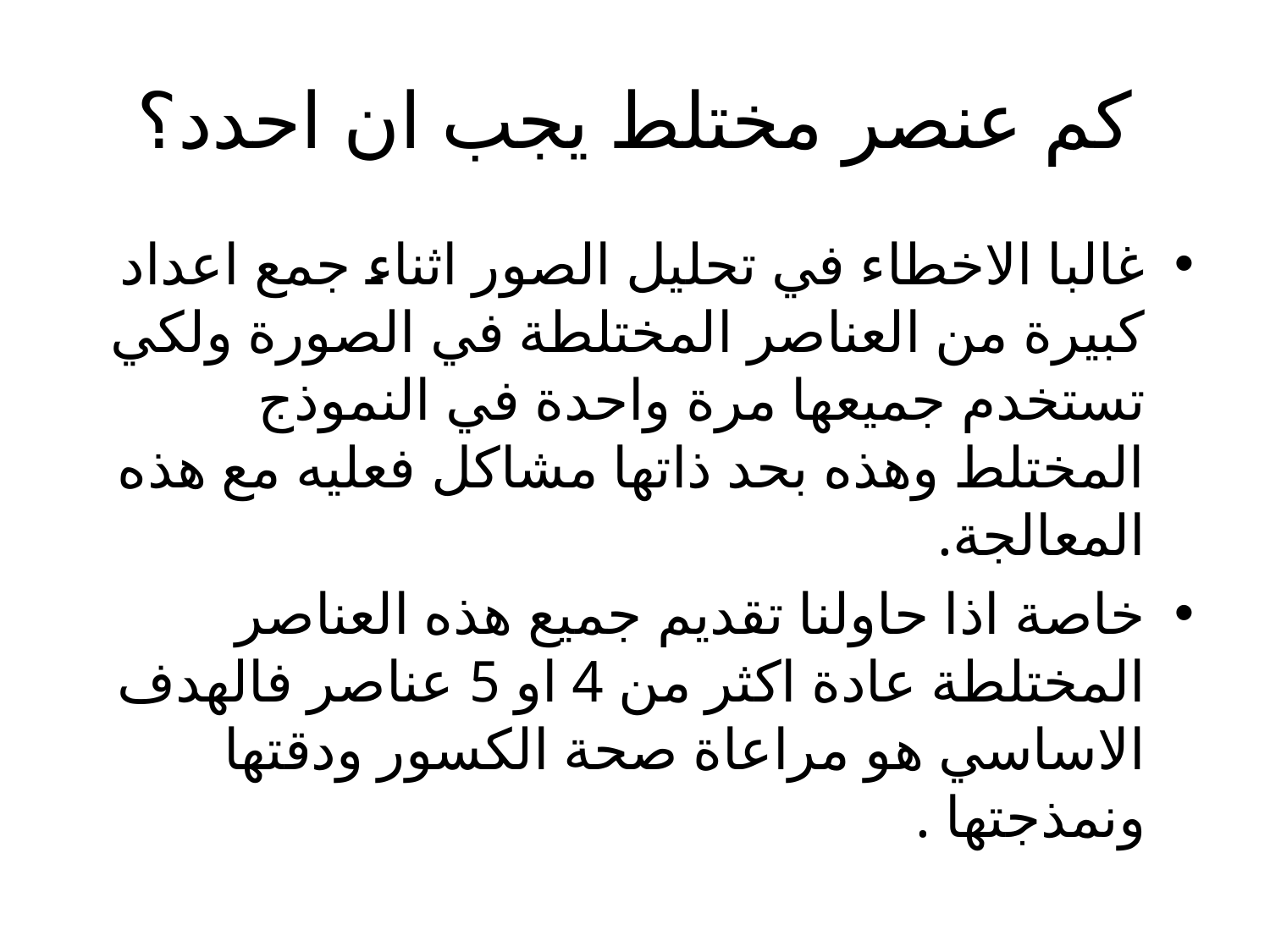

# كم عنصر مختلط يجب ان احدد؟
غالبا الاخطاء في تحليل الصور اثناء جمع اعداد كبيرة من العناصر المختلطة في الصورة ولكي تستخدم جميعها مرة واحدة في النموذج المختلط وهذه بحد ذاتها مشاكل فعليه مع هذه المعالجة.
خاصة اذا حاولنا تقديم جميع هذه العناصر المختلطة عادة اكثر من 4 او 5 عناصر فالهدف الاساسي هو مراعاة صحة الكسور ودقتها ونمذجتها .